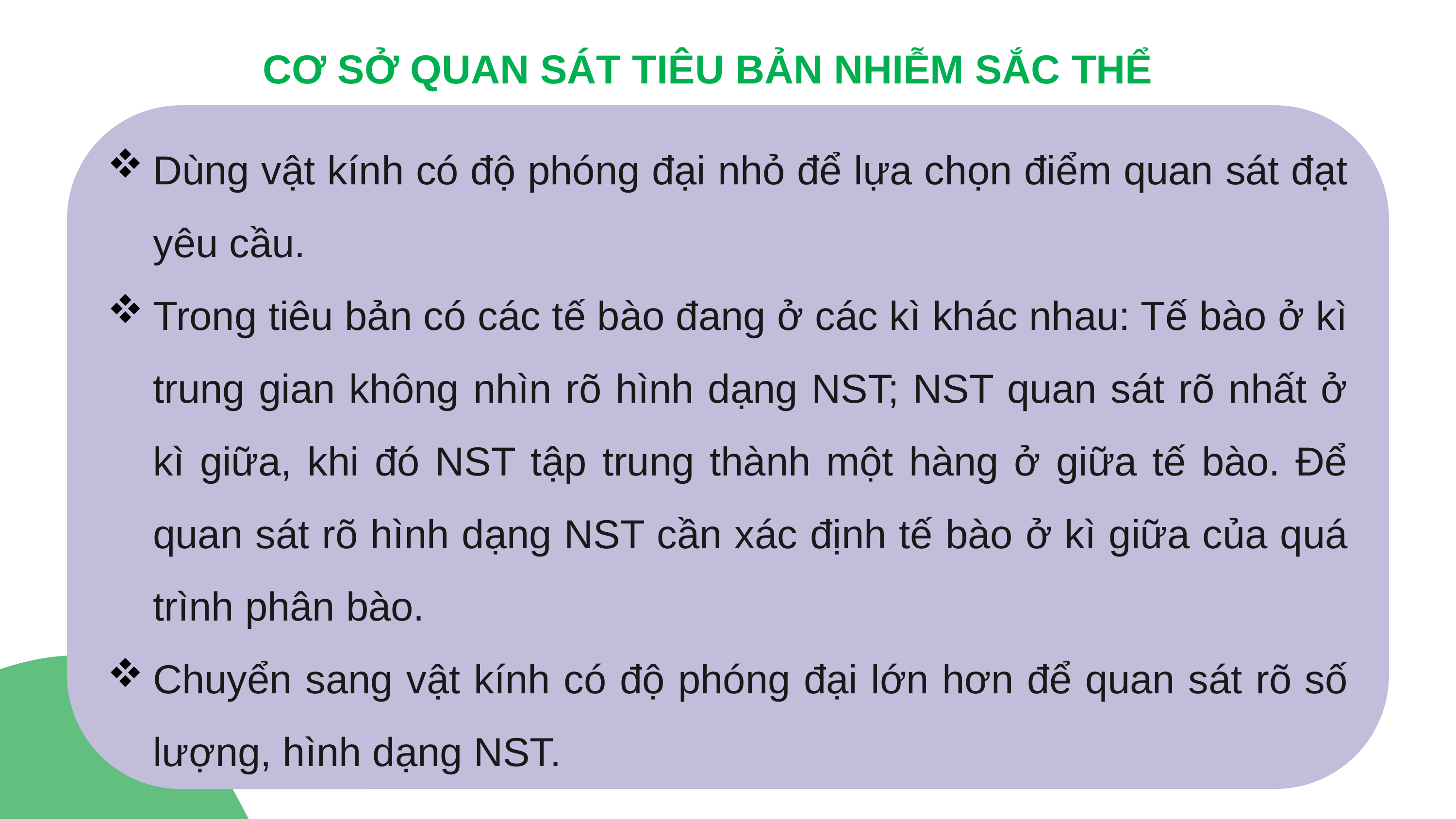

CƠ SỞ QUAN SÁT TIÊU BẢN NHIỄM SẮC THỂ
Dùng vật kính có độ phóng đại nhỏ để lựa chọn điểm quan sát đạt yêu cầu.
Trong tiêu bản có các tế bào đang ở các kì khác nhau: Tế bào ở kì trung gian không nhìn rõ hình dạng NST; NST quan sát rõ nhất ở kì giữa, khi đó NST tập trung thành một hàng ở giữa tế bào. Để quan sát rõ hình dạng NST cần xác định tế bào ở kì giữa của quá trình phân bào.
Chuyển sang vật kính có độ phóng đại lớn hơn để quan sát rõ số lượng, hình dạng NST.